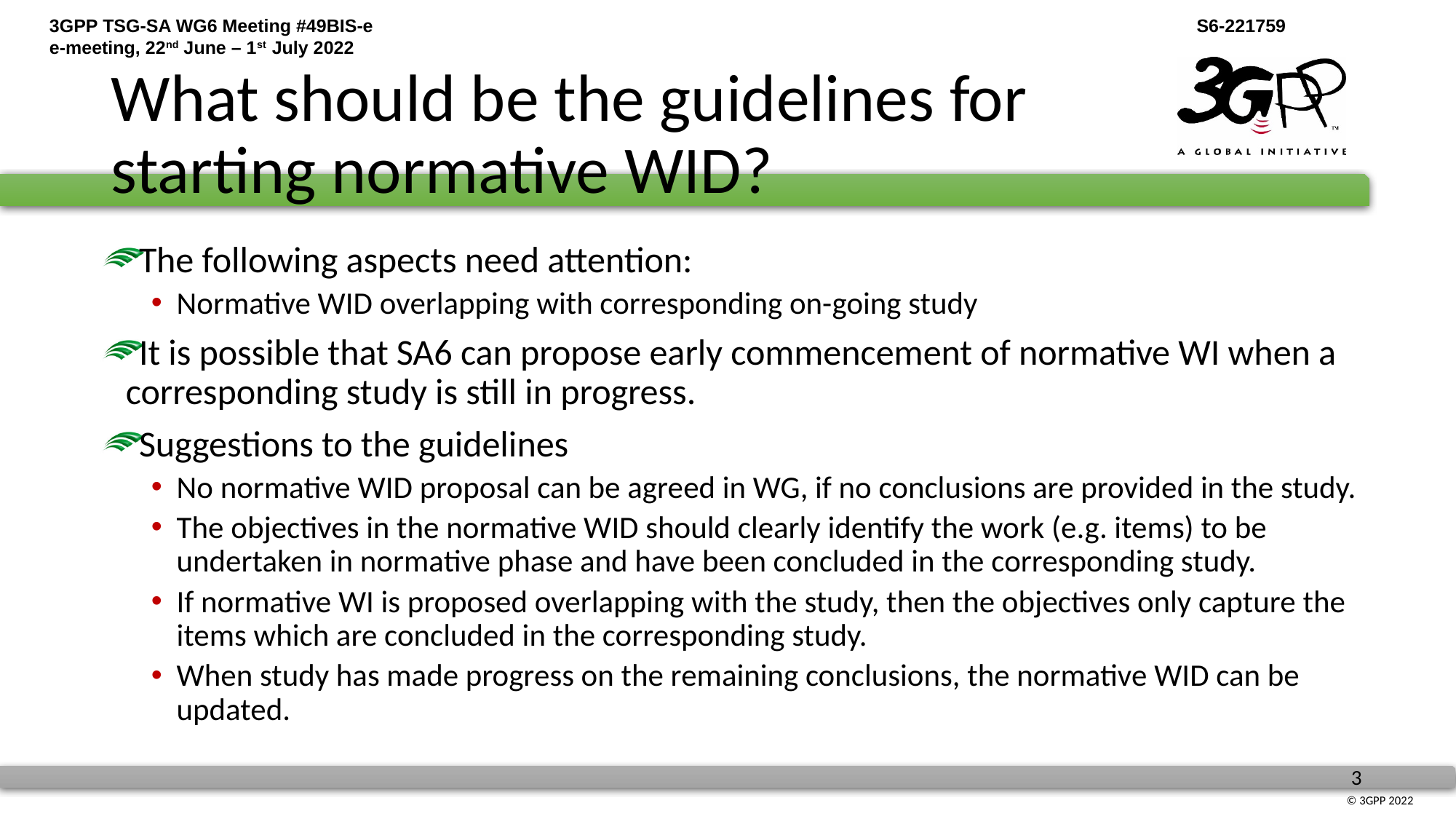

# What should be the guidelines for starting normative WID?
The following aspects need attention:
Normative WID overlapping with corresponding on-going study
It is possible that SA6 can propose early commencement of normative WI when a corresponding study is still in progress.
Suggestions to the guidelines
No normative WID proposal can be agreed in WG, if no conclusions are provided in the study.
The objectives in the normative WID should clearly identify the work (e.g. items) to be undertaken in normative phase and have been concluded in the corresponding study.
If normative WI is proposed overlapping with the study, then the objectives only capture the items which are concluded in the corresponding study.
When study has made progress on the remaining conclusions, the normative WID can be updated.